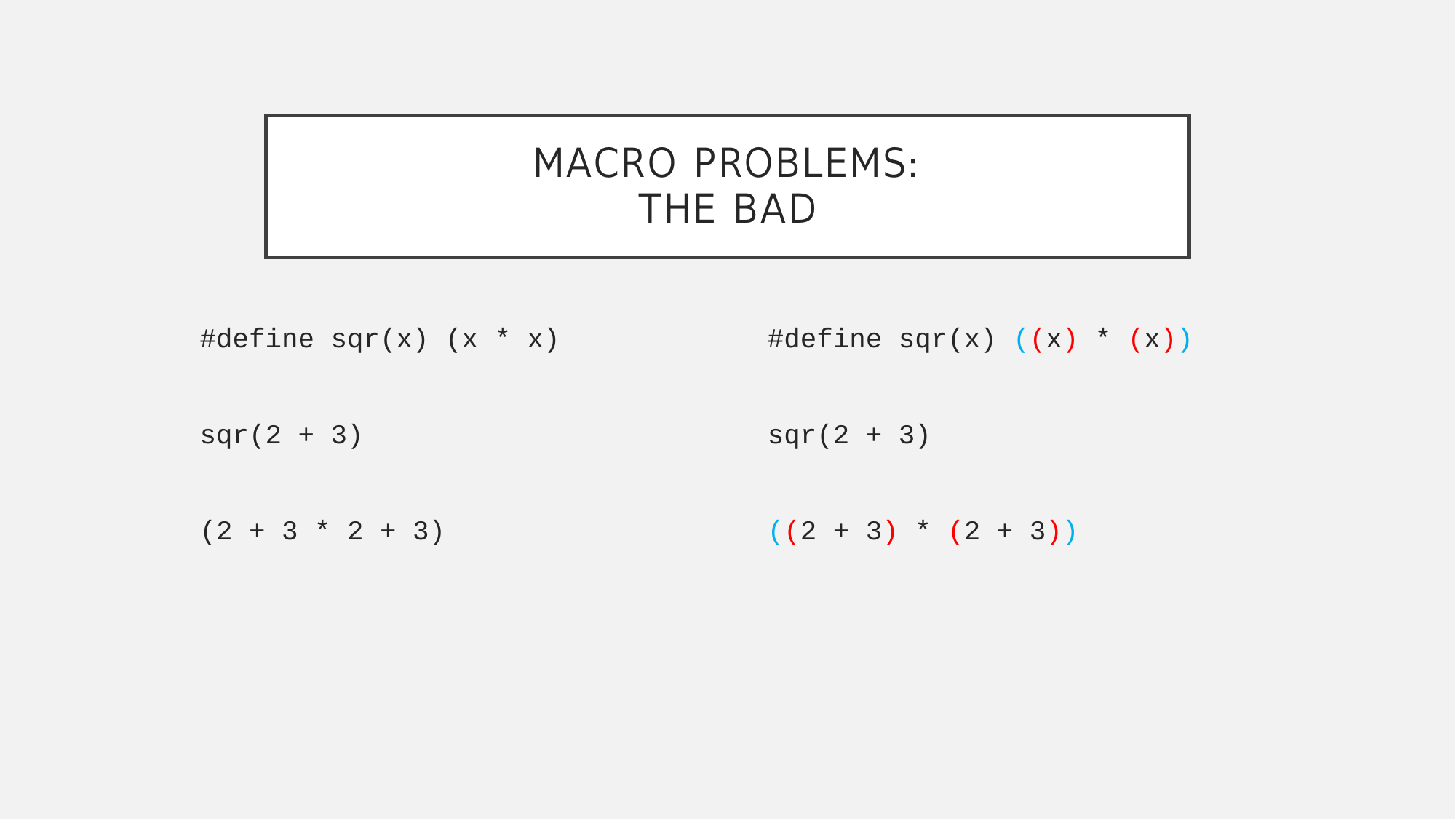

# Macro Problems: The Bad
#define sqr(x) (x * x)

sqr(2 + 3)

(2 + 3 * 2 + 3)
#define sqr(x) ((x) * (x))

sqr(2 + 3)

((2 + 3) * (2 + 3))